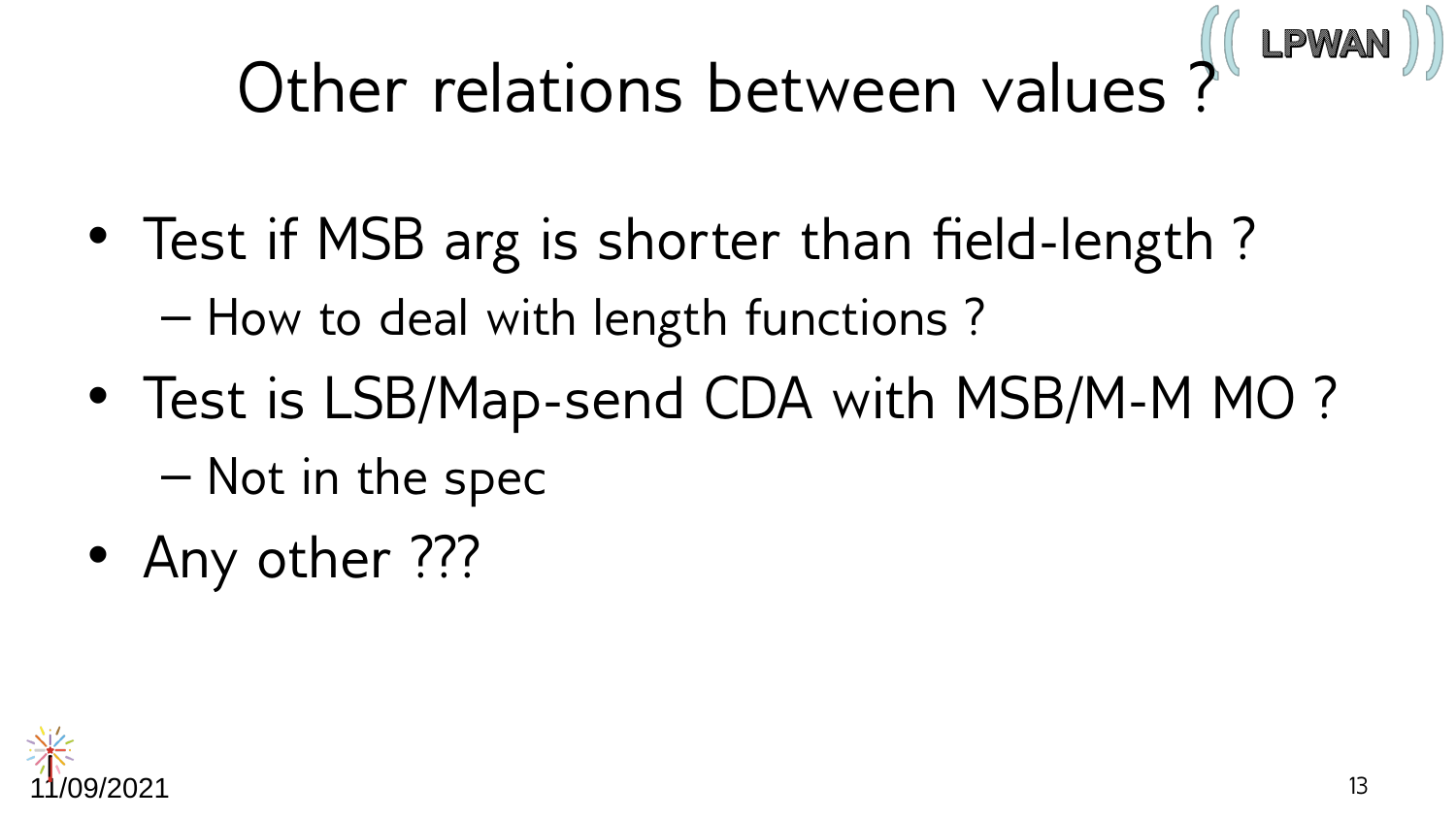

# Other relations between values ?
Test if MSB arg is shorter than field-length ?
How to deal with length functions ?
Test is LSB/Map-send CDA with MSB/M-M MO ?
Not in the spec
Any other ???
13